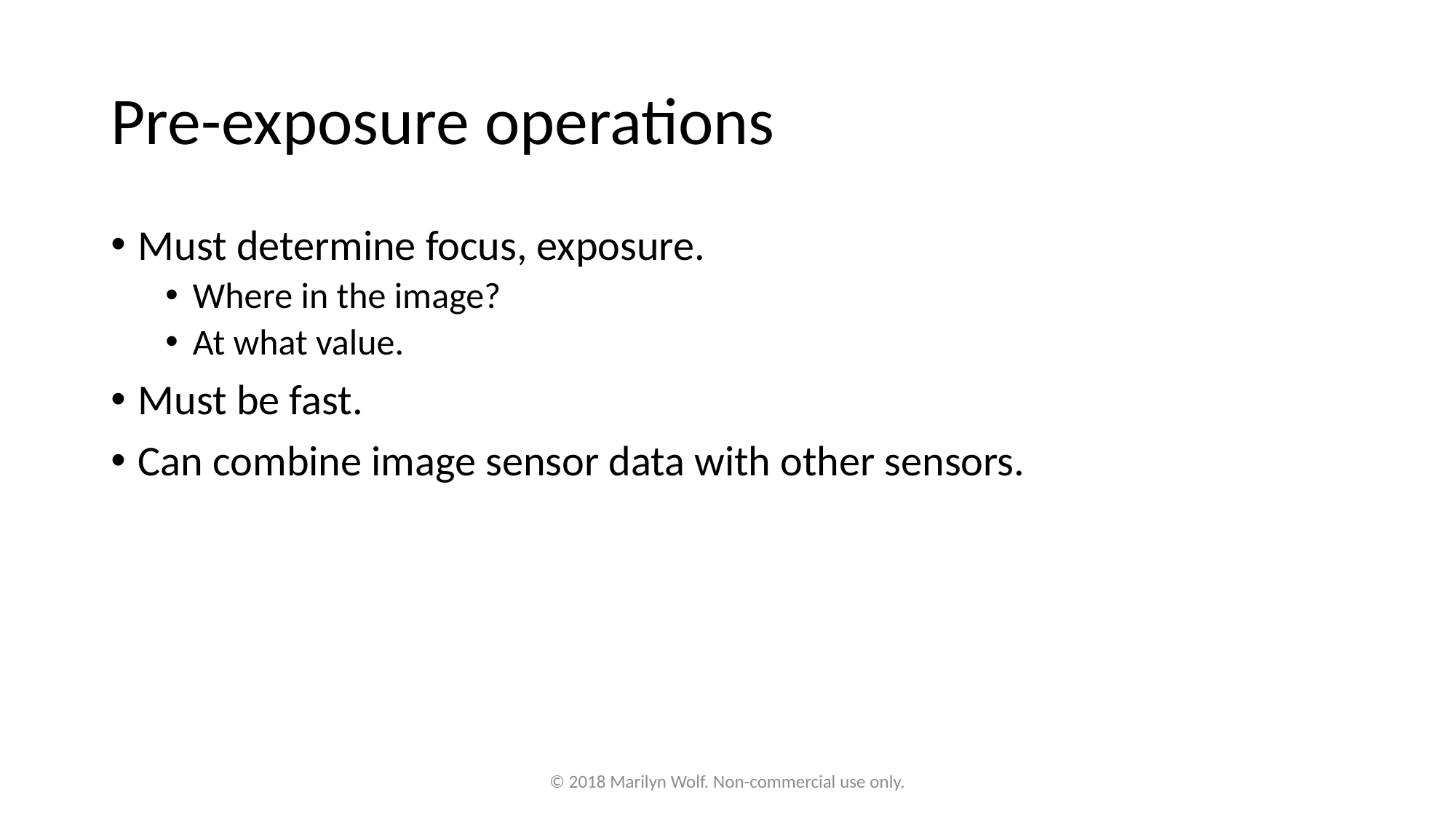

# Pre-exposure operations
Must determine focus, exposure.
Where in the image?
At what value.
Must be fast.
Can combine image sensor data with other sensors.
© 2018 Marilyn Wolf. Non-commercial use only.